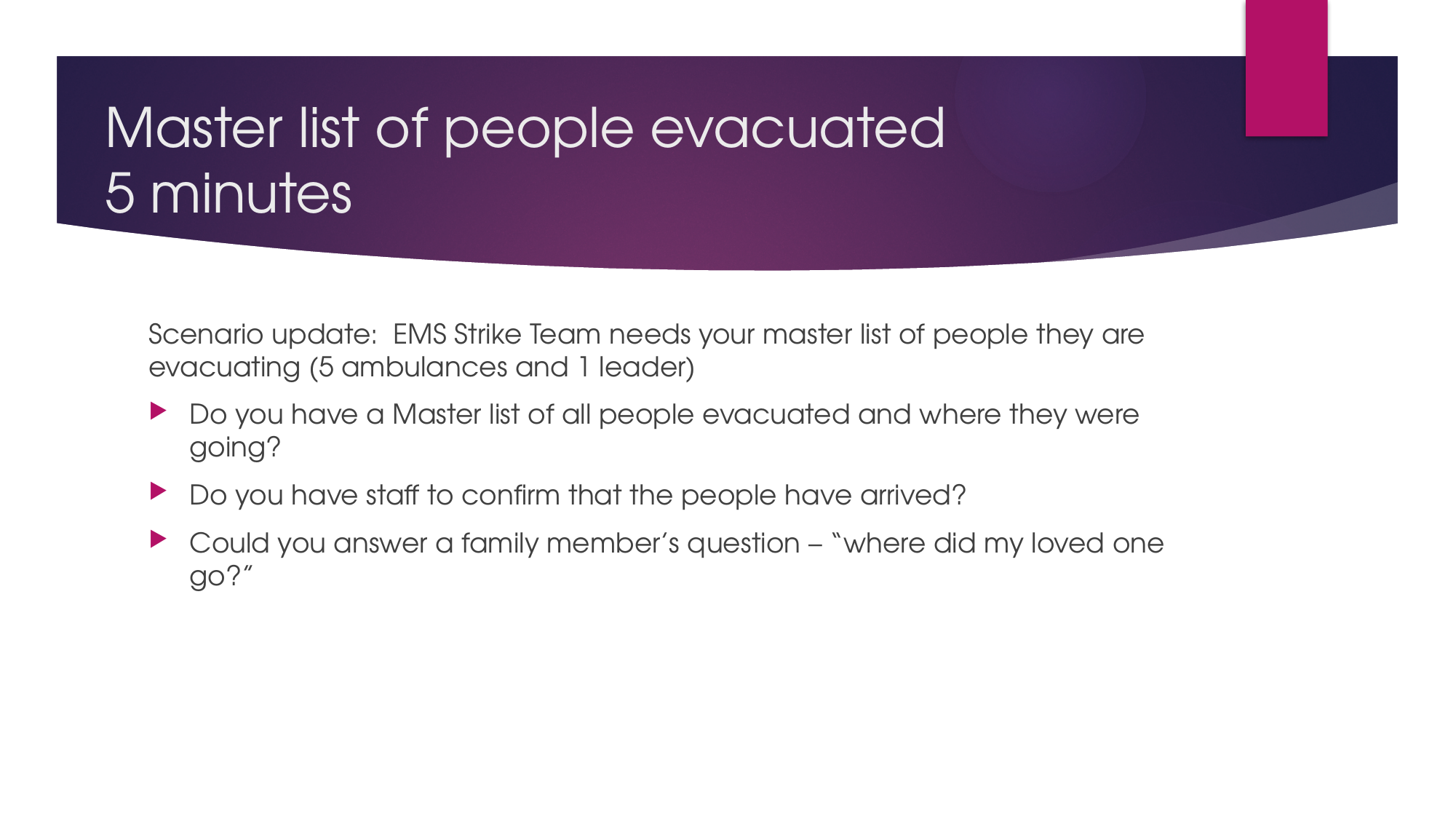

# Master list of people evacuated 5 minutes
Scenario update:  EMS Strike Team needs your master list of people they are evacuating (5 ambulances and 1 leader)
Do you have a Master list of all people evacuated and where they were going?
Do you have staff to confirm that the people have arrived?
Could you answer a family member’s question – “where did my loved one go?”